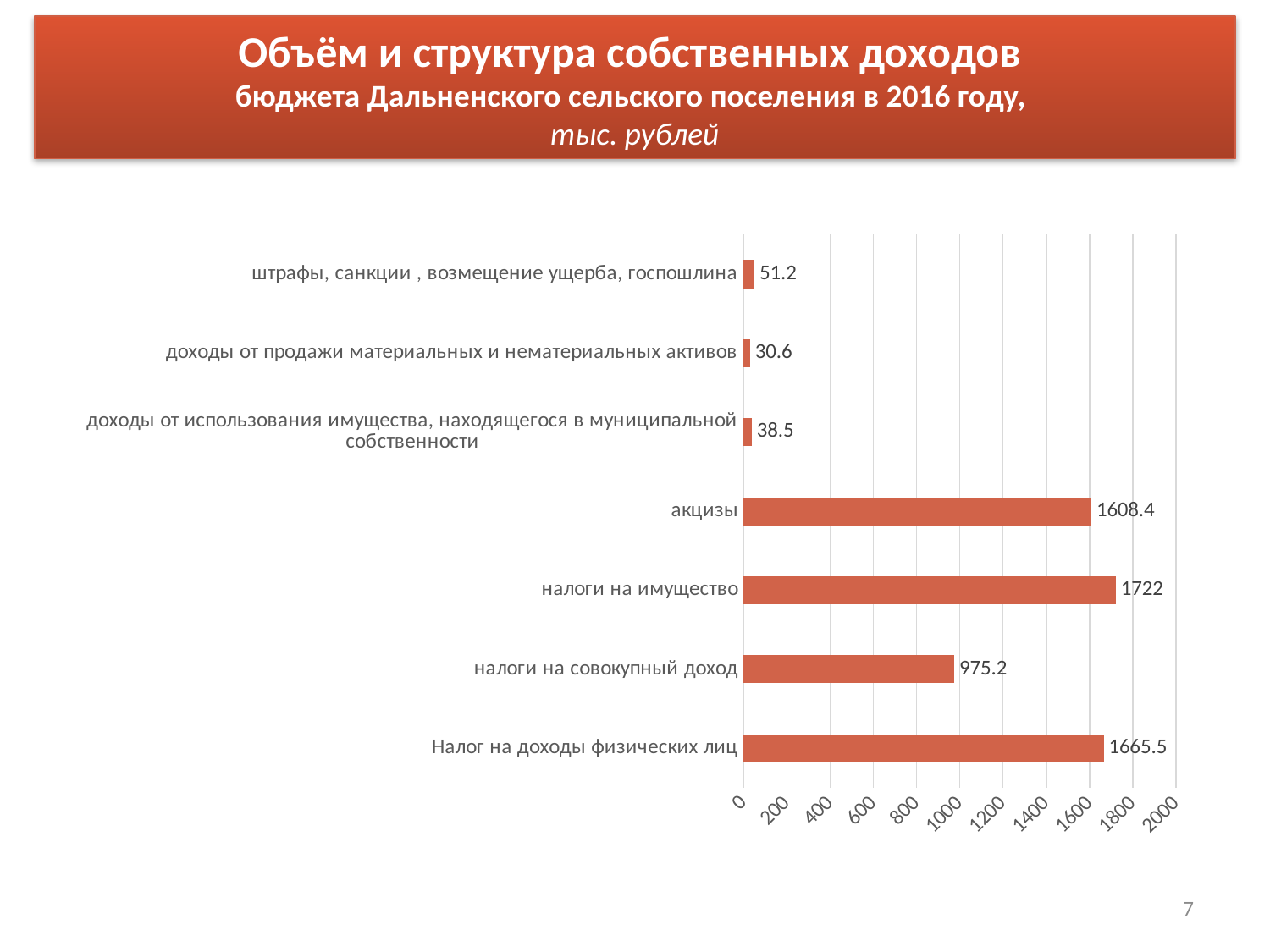

# Объём и структура собственных доходов бюджета Дальненского сельского поселения в 2016 году, тыс. рублей

### Chart

| Category | Столбец1 |
|---|---|
| Налог на доходы физических лиц | 1665.5 |
| налоги на совокупный доход | 975.2 |
| налоги на имущество | 1722.0 |
| акцизы | 1608.4 |
| доходы от использования имущества, находящегося в муниципальной собственности | 38.5 |
| доходы от продажи материальных и нематериальных активов | 30.6 |
| штрафы, санкции , возмещение ущерба, госпошлина | 51.2 |
7